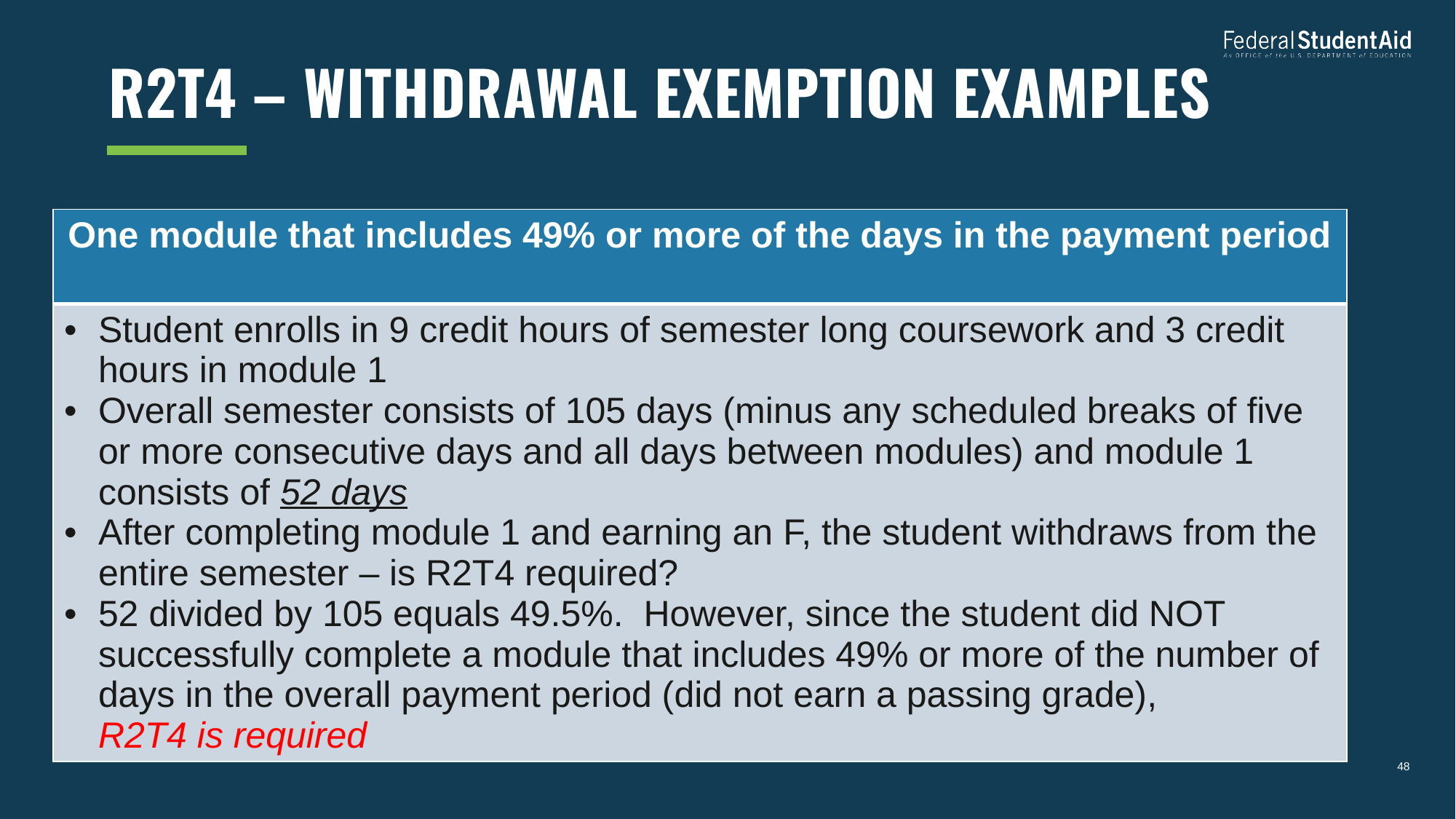

# R2T4 – Withdrawal Exemption examples
| One module that includes 49% or more of the days in the payment period |
| --- |
| Student enrolls in 9 credit hours of semester long coursework and 3 credit hours in module 1 Overall semester consists of 105 days (minus any scheduled breaks of five or more consecutive days and all days between modules) and module 1 consists of 52 days After completing module 1 and earning an F, the student withdraws from the entire semester – is R2T4 required? 52 divided by 105 equals 49.5%. However, since the student did NOT successfully complete a module that includes 49% or more of the number of days in the overall payment period (did not earn a passing grade), R2T4 is required |
48